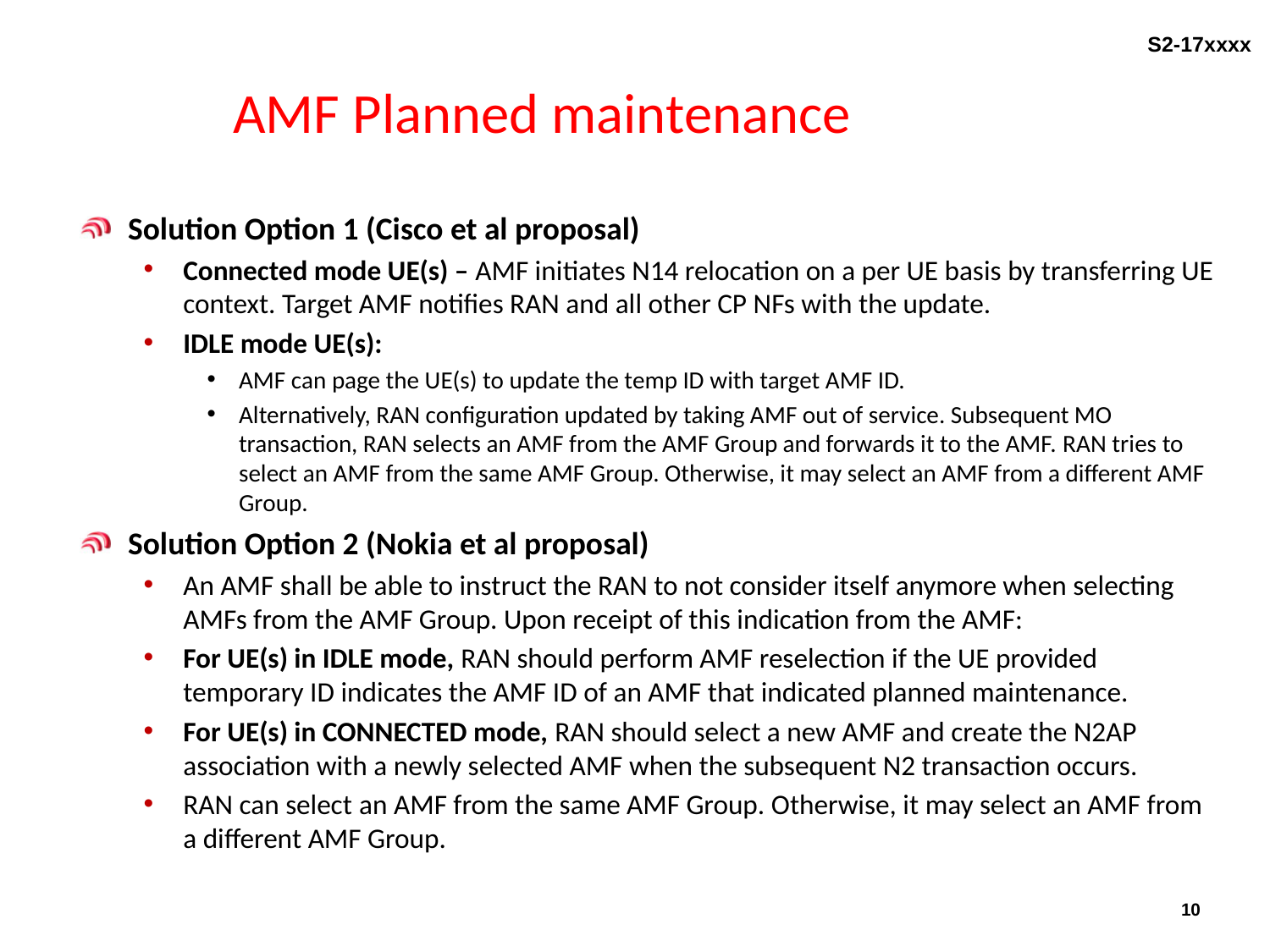

# AMF Planned maintenance
Solution Option 1 (Cisco et al proposal)
Connected mode UE(s) – AMF initiates N14 relocation on a per UE basis by transferring UE context. Target AMF notifies RAN and all other CP NFs with the update.
IDLE mode UE(s):
AMF can page the UE(s) to update the temp ID with target AMF ID.
Alternatively, RAN configuration updated by taking AMF out of service. Subsequent MO transaction, RAN selects an AMF from the AMF Group and forwards it to the AMF. RAN tries to select an AMF from the same AMF Group. Otherwise, it may select an AMF from a different AMF Group.
Solution Option 2 (Nokia et al proposal)
An AMF shall be able to instruct the RAN to not consider itself anymore when selecting AMFs from the AMF Group. Upon receipt of this indication from the AMF:
For UE(s) in IDLE mode, RAN should perform AMF reselection if the UE provided temporary ID indicates the AMF ID of an AMF that indicated planned maintenance.
For UE(s) in CONNECTED mode, RAN should select a new AMF and create the N2AP association with a newly selected AMF when the subsequent N2 transaction occurs.
RAN can select an AMF from the same AMF Group. Otherwise, it may select an AMF from a different AMF Group.